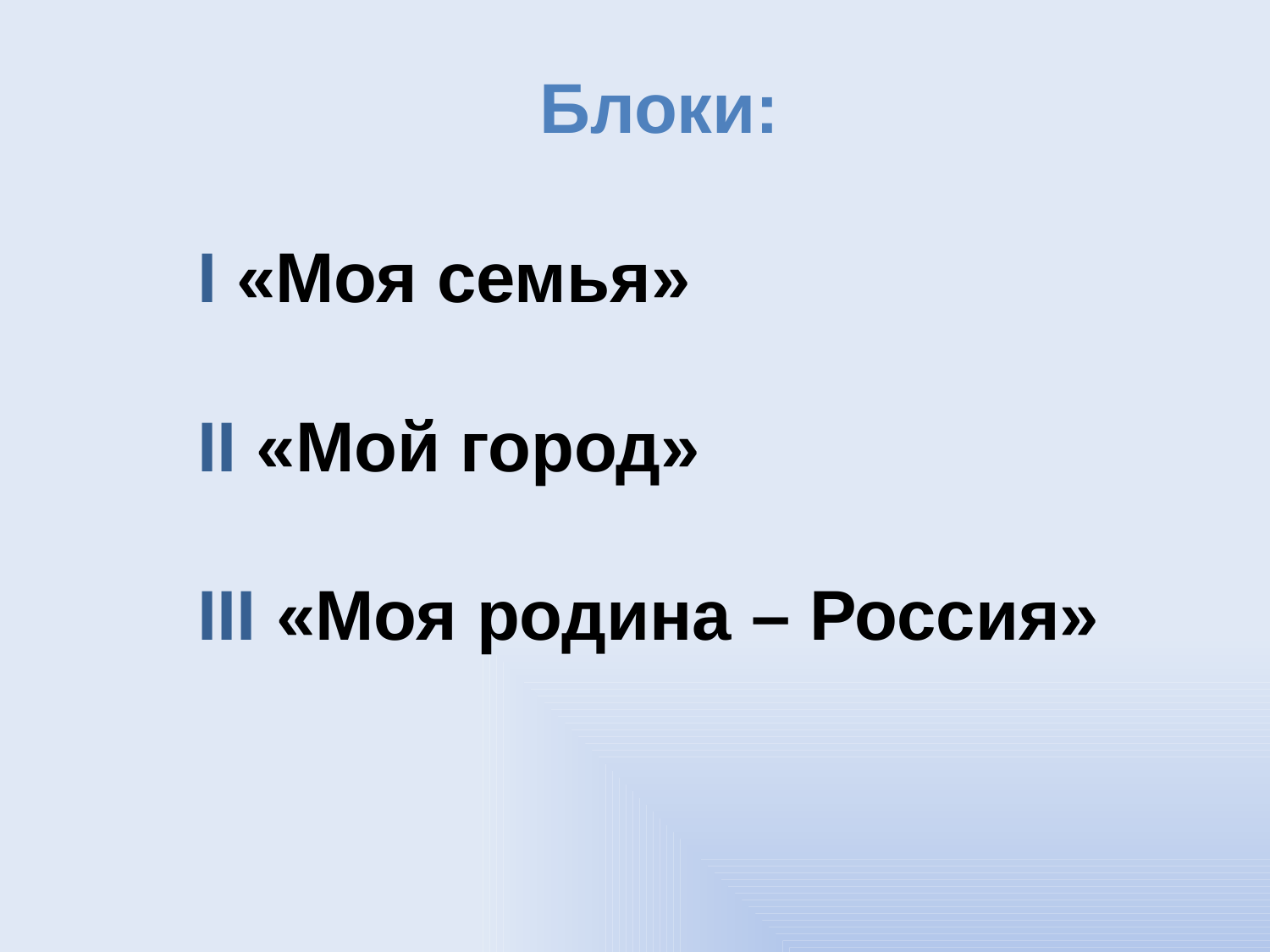

#
Блоки:

I «Моя семья»

II «Мой город»

III «Моя родина – Россия»